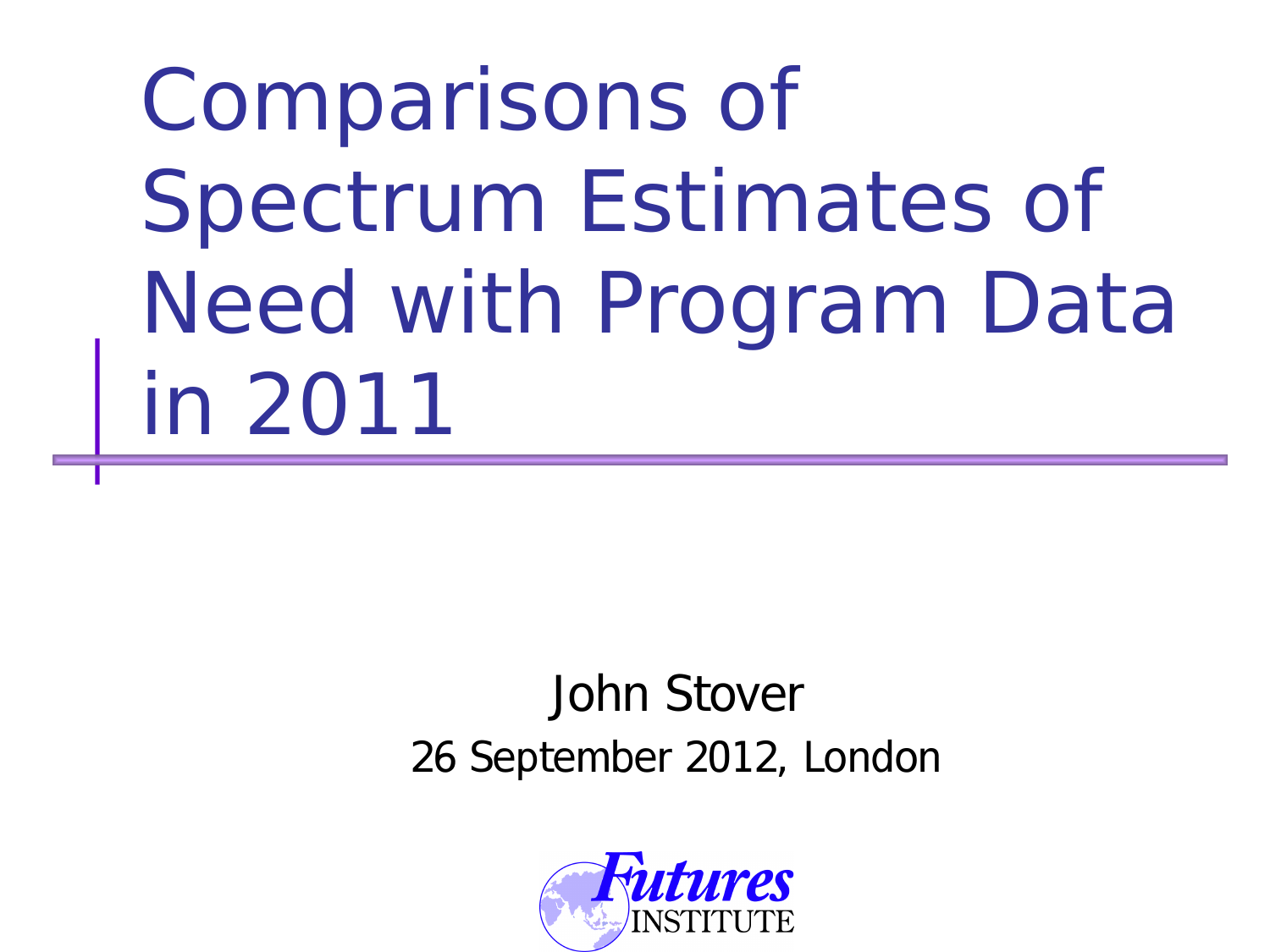

# Comparisons of Spectrum Estimates of Need with Program Data in 2011
John Stover
26 September 2012, London